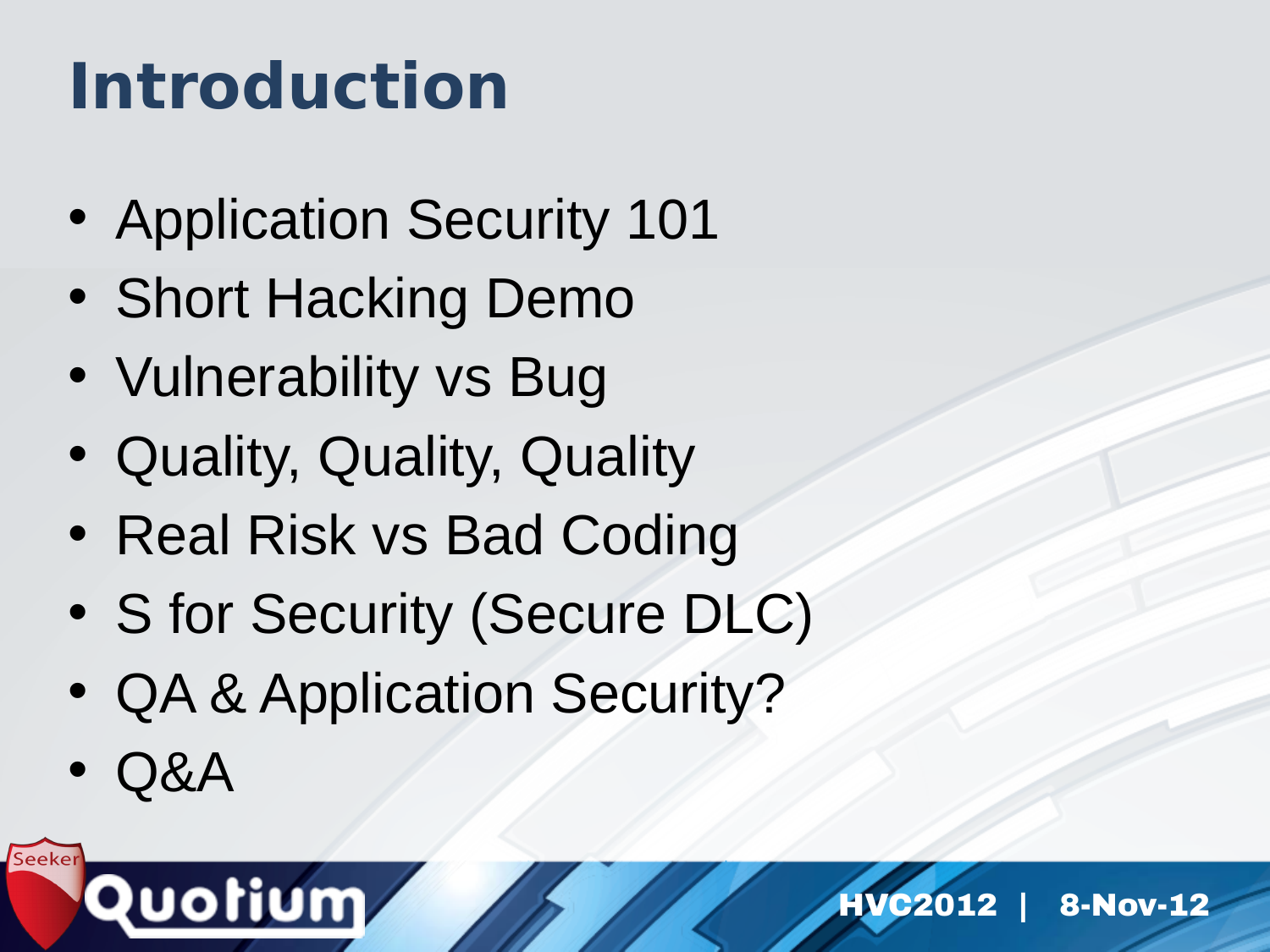

# Introduction
Application Security 101
Short Hacking Demo
Vulnerability vs Bug
Quality, Quality, Quality
Real Risk vs Bad Coding
S for Security (Secure DLC)
QA & Application Security?
Q&A